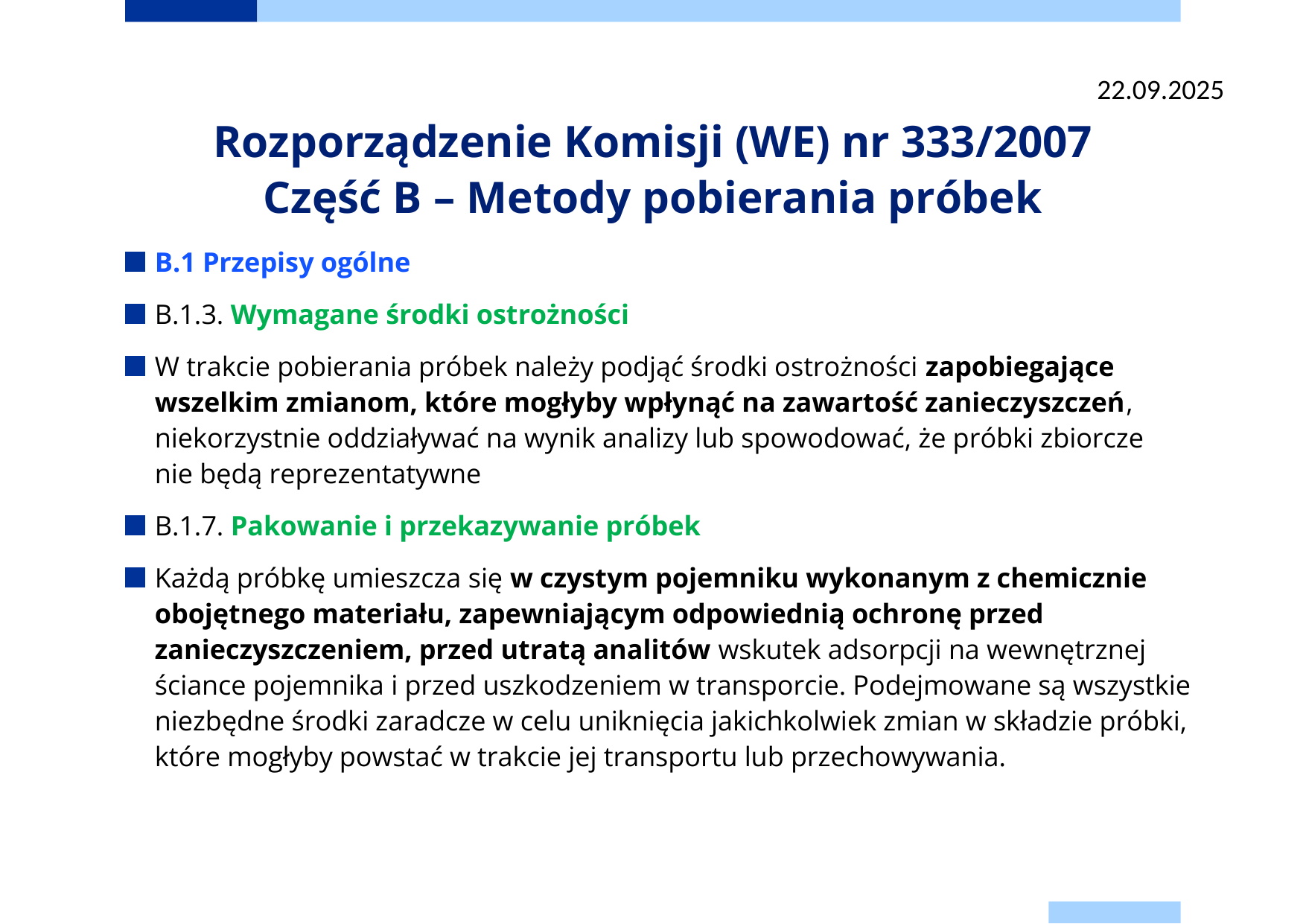

22.09.2025
# Rozporządzenie Komisji (WE) nr 333/2007 Część B – Metody pobierania próbek
B.1 Przepisy ogólne
B.1.3. Wymagane środki ostrożności
W trakcie pobierania próbek należy podjąć środki ostrożności zapobiegające wszelkim zmianom, które mogłyby wpłynąć na zawartość zanieczyszczeń, niekorzystnie oddziaływać na wynik analizy lub spowodować, że próbki zbiorcze
nie będą reprezentatywne
B.1.7. Pakowanie i przekazywanie próbek
Każdą próbkę umieszcza się w czystym pojemniku wykonanym z chemicznie obojętnego materiału, zapewniającym odpowiednią ochronę przed zanieczyszczeniem, przed utratą analitów wskutek adsorpcji na wewnętrznej ściance pojemnika i przed uszkodzeniem w transporcie. Podejmowane są wszystkie niezbędne środki zaradcze w celu uniknięcia jakichkolwiek zmian w składzie próbki, które mogłyby powstać w trakcie jej transportu lub przechowywania.